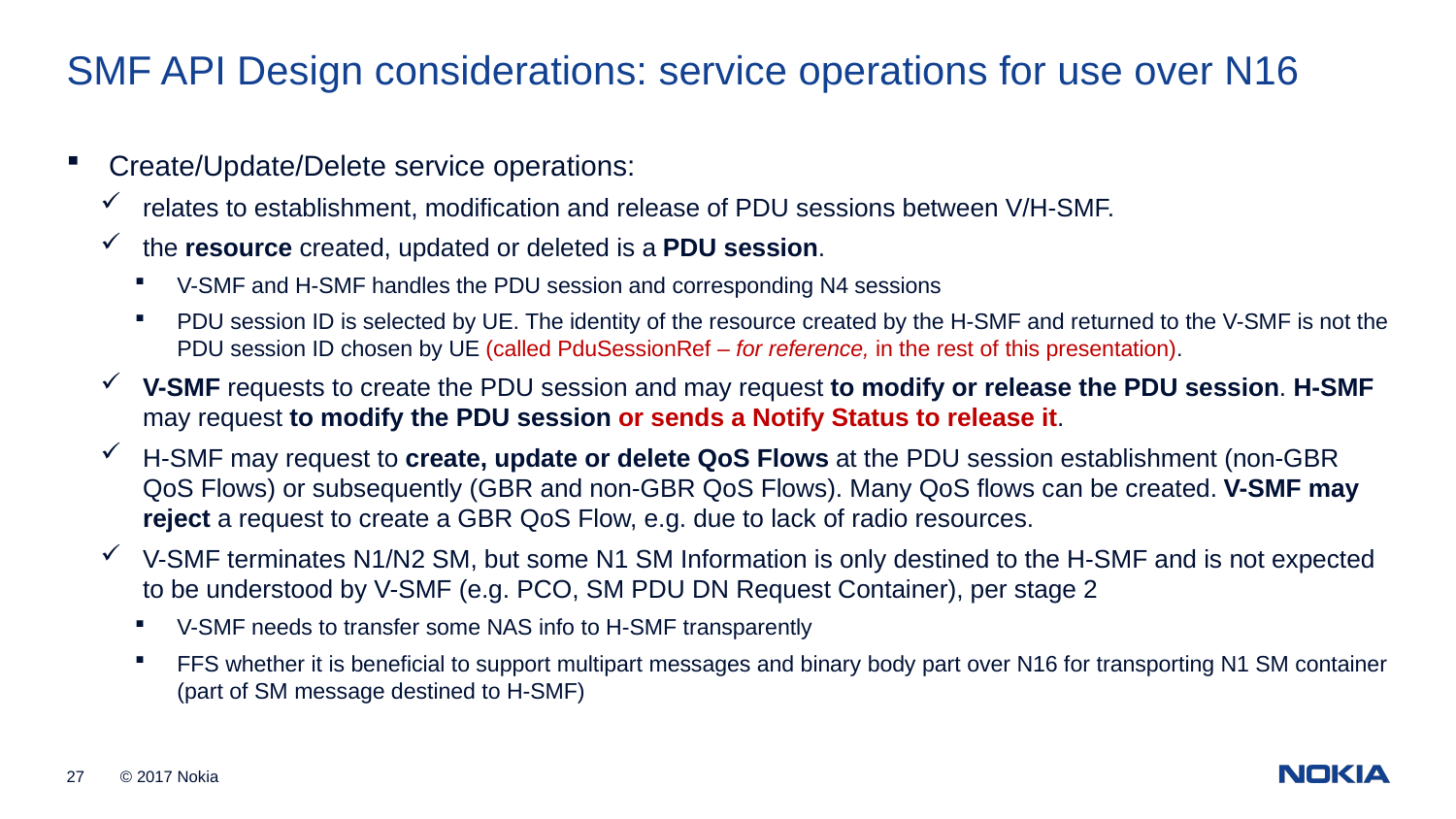

SMF API Design considerations: service operations for use over N16
Create/Update/Delete service operations:
relates to establishment, modification and release of PDU sessions between V/H-SMF.
the resource created, updated or deleted is a PDU session.
V-SMF and H-SMF handles the PDU session and corresponding N4 sessions
PDU session ID is selected by UE. The identity of the resource created by the H-SMF and returned to the V-SMF is not the PDU session ID chosen by UE (called PduSessionRef – for reference, in the rest of this presentation).
V-SMF requests to create the PDU session and may request to modify or release the PDU session. H-SMF may request to modify the PDU session or sends a Notify Status to release it.
H-SMF may request to create, update or delete QoS Flows at the PDU session establishment (non-GBR QoS Flows) or subsequently (GBR and non-GBR QoS Flows). Many QoS flows can be created. V-SMF may reject a request to create a GBR QoS Flow, e.g. due to lack of radio resources.
V-SMF terminates N1/N2 SM, but some N1 SM Information is only destined to the H-SMF and is not expected to be understood by V-SMF (e.g. PCO, SM PDU DN Request Container), per stage 2
V-SMF needs to transfer some NAS info to H-SMF transparently
FFS whether it is beneficial to support multipart messages and binary body part over N16 for transporting N1 SM container (part of SM message destined to H-SMF)